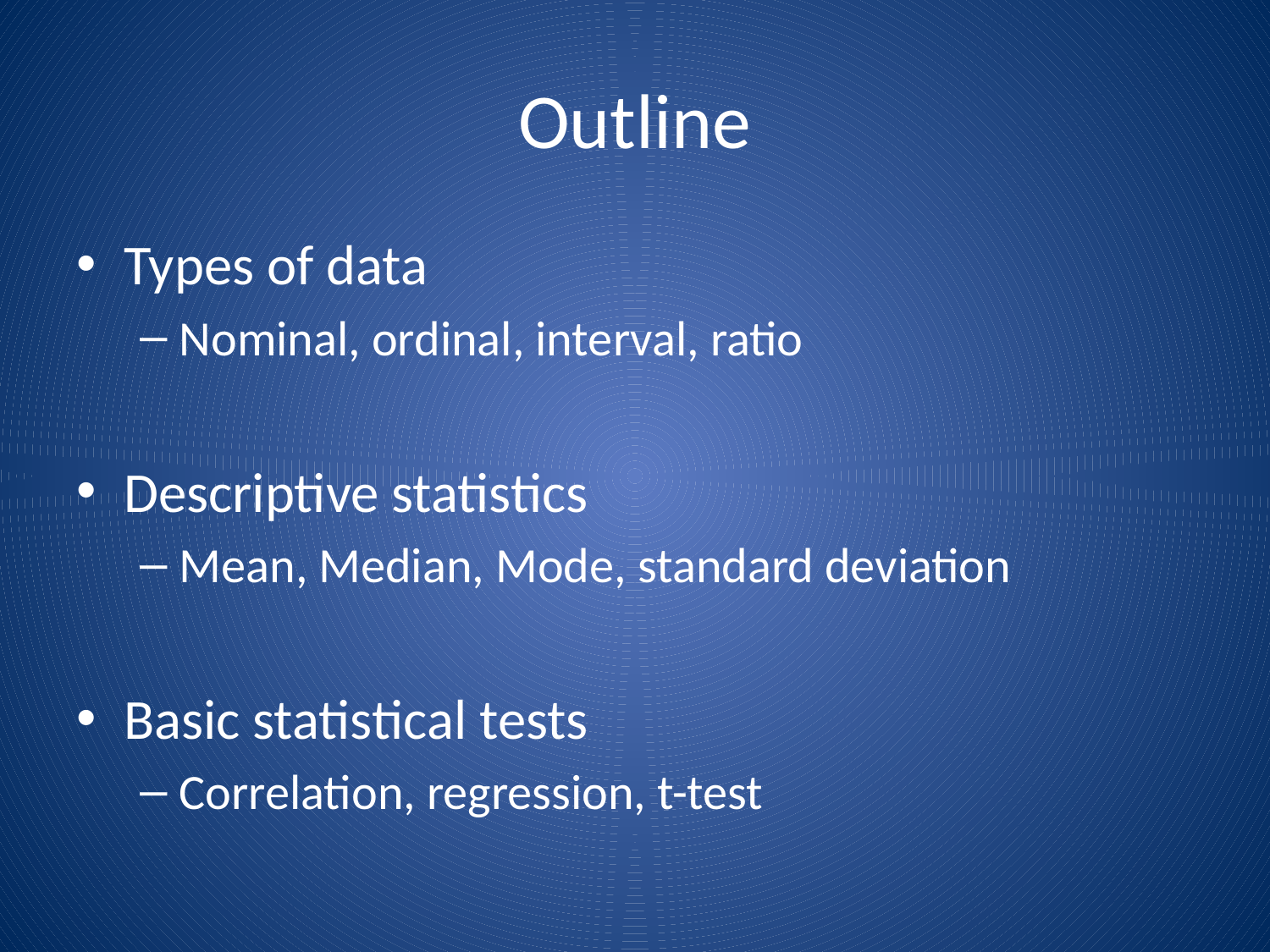

# Outline
Types of data
Nominal, ordinal, interval, ratio

Descriptive statistics
Mean, Median, Mode, standard deviation

Basic statistical tests
Correlation, regression, t-test